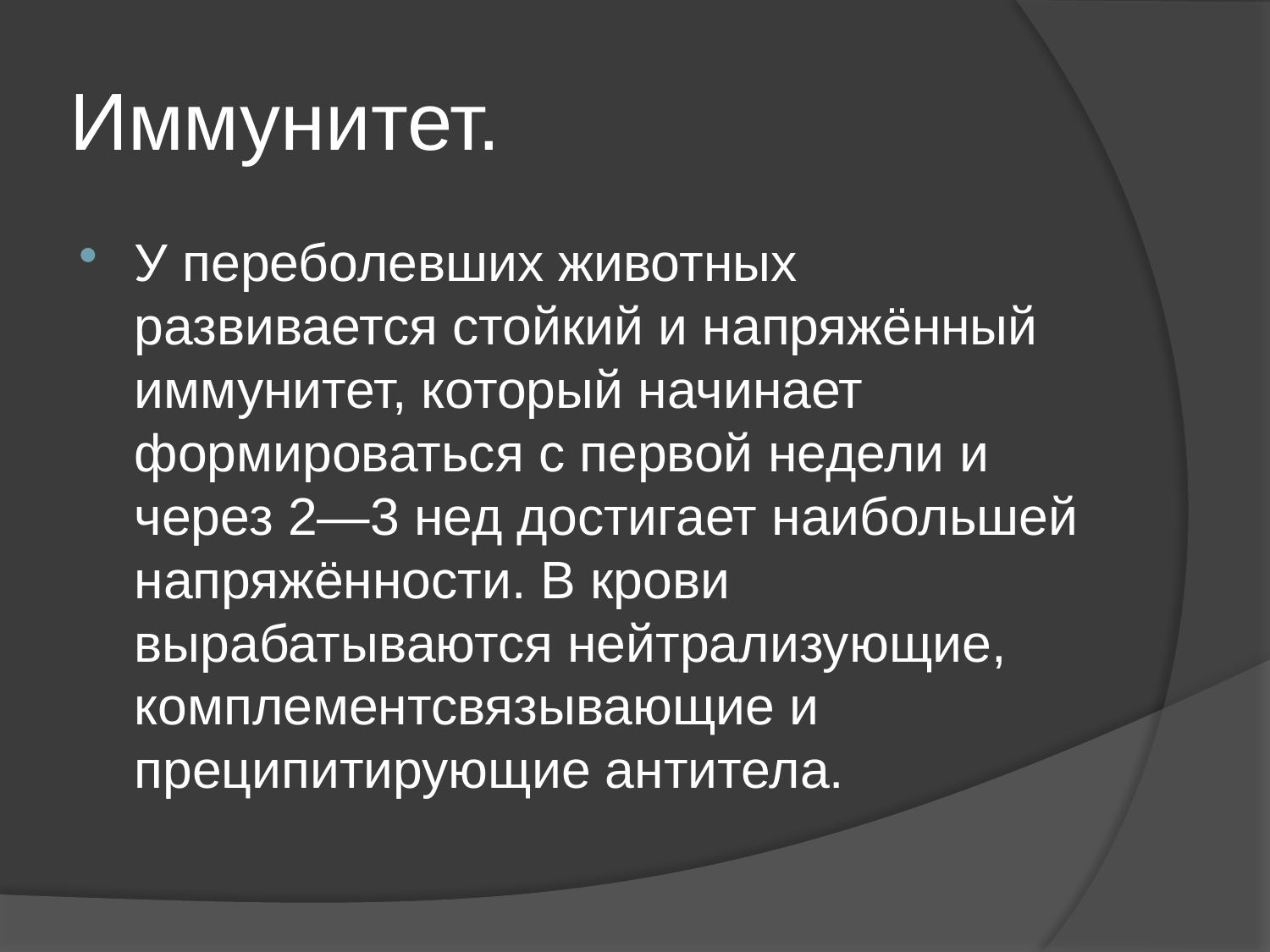

# Иммунитет.
У переболевших животных развивается стойкий и напряжённый иммунитет, который начинает формироваться с первой недели и через 2—3 нед достигает наибольшей напряжённости. В крови вырабатываются нейтрализующие, комплементсвязывающие и преципитирующие антитела.